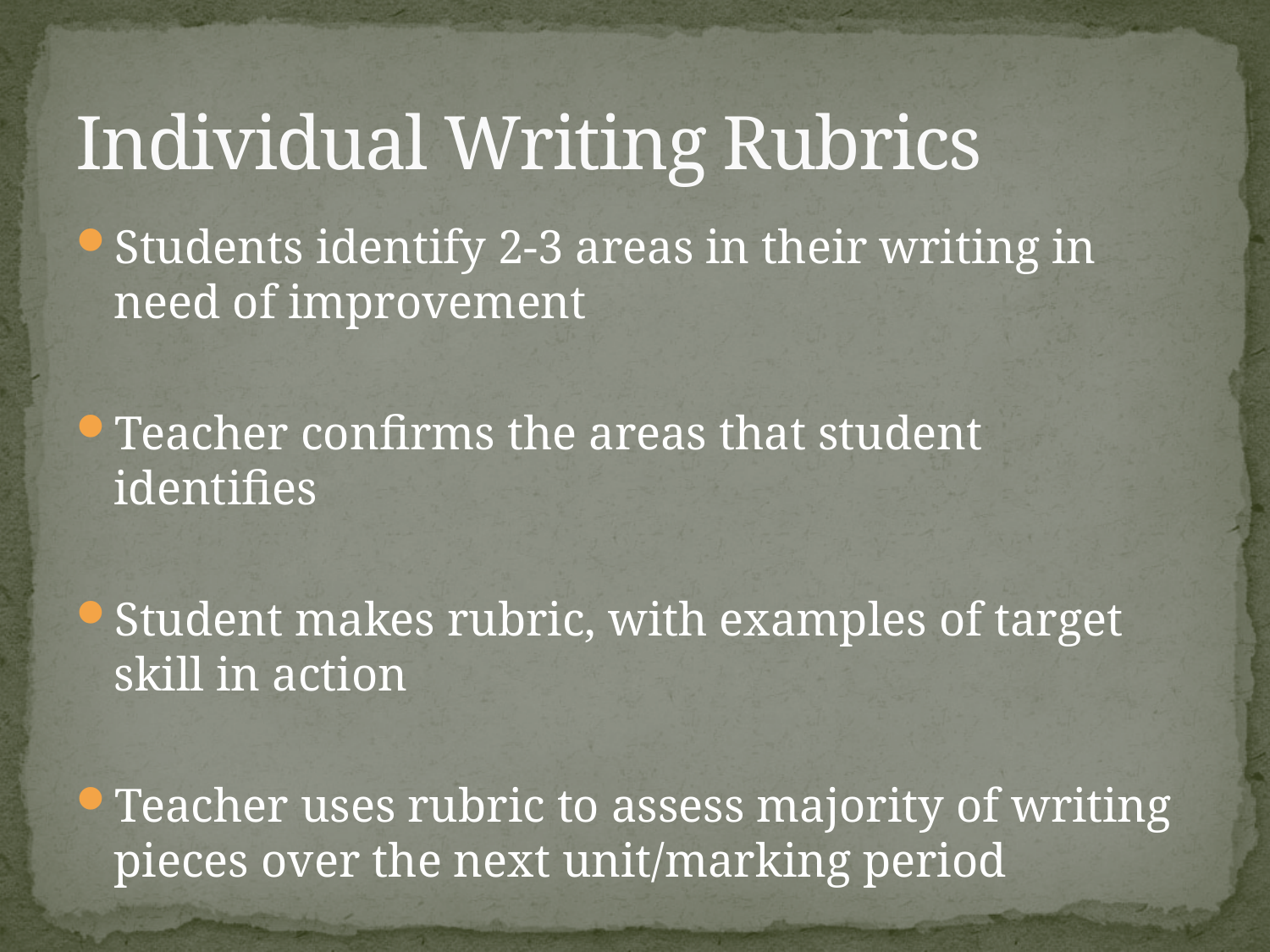

# Individual Writing Rubrics
Students identify 2-3 areas in their writing in need of improvement

Teacher confirms the areas that student identifies

Student makes rubric, with examples of target skill in action

Teacher uses rubric to assess majority of writing pieces over the next unit/marking period